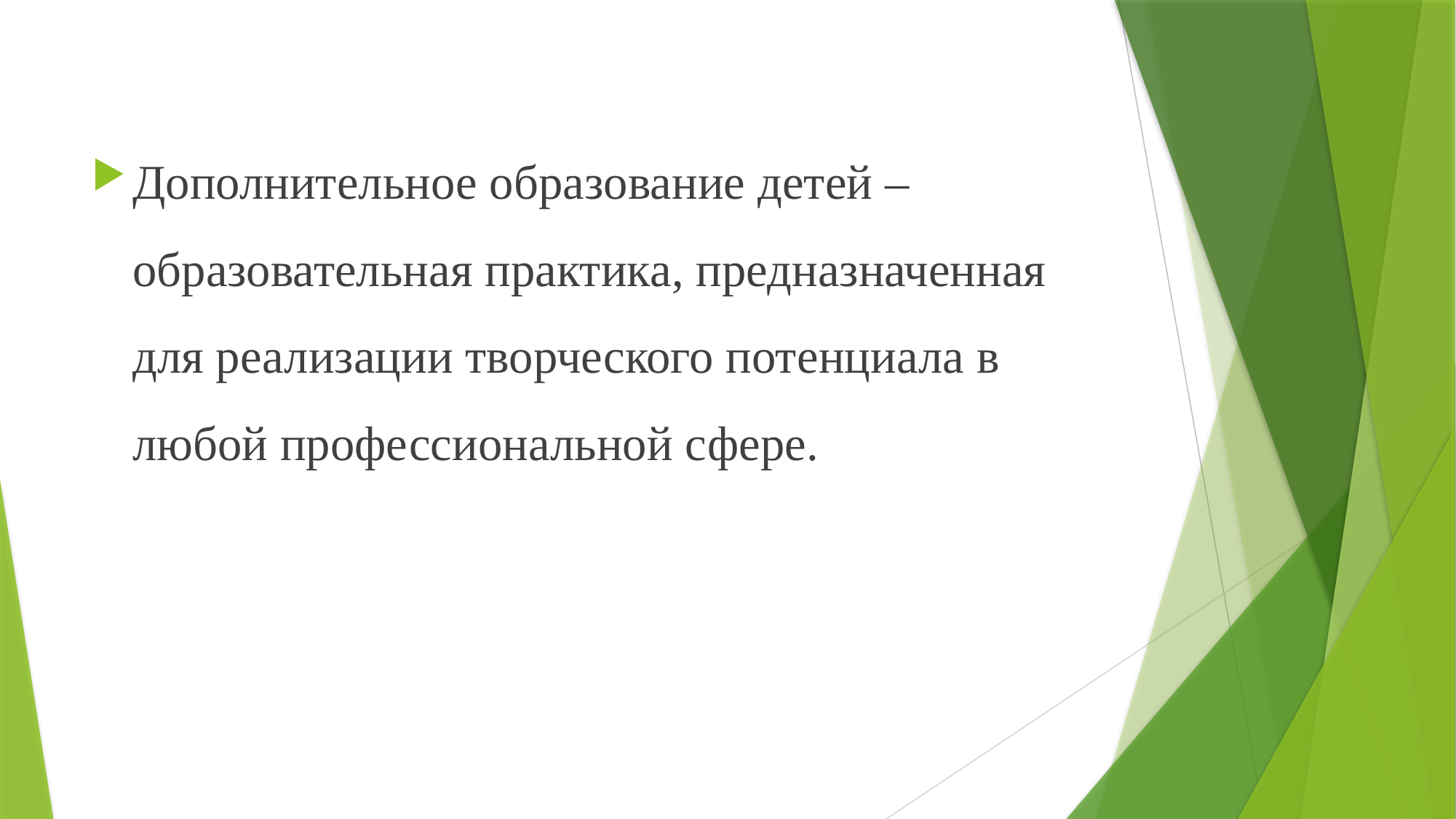

Дополнительное образование детей – образовательная практика, предназначенная для реализации творческого потенциала в любой профессиональной сфере.